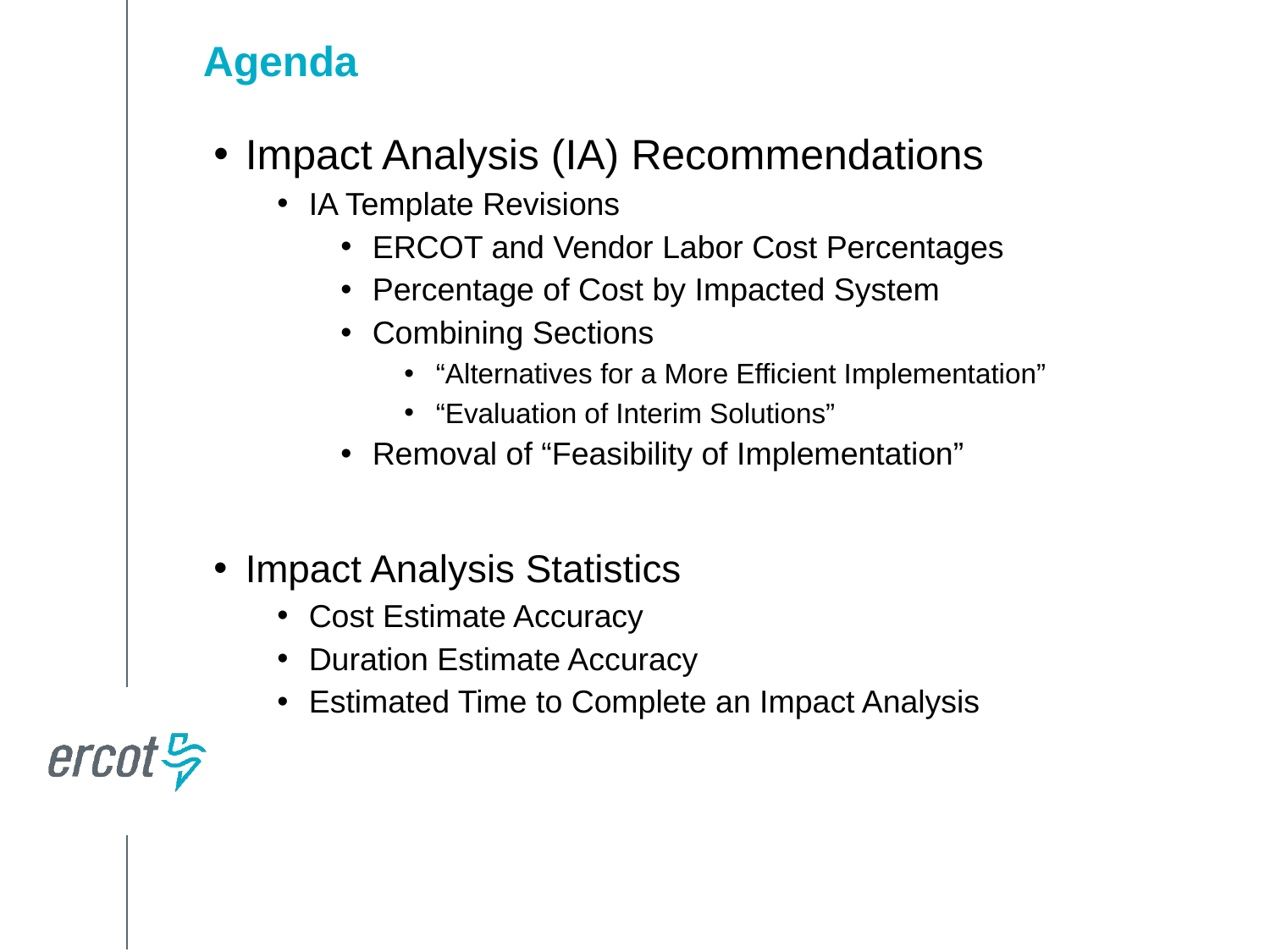

Agenda
Impact Analysis (IA) Recommendations
IA Template Revisions
ERCOT and Vendor Labor Cost Percentages
Percentage of Cost by Impacted System
Combining Sections
“Alternatives for a More Efficient Implementation”
“Evaluation of Interim Solutions”
Removal of “Feasibility of Implementation”

Impact Analysis Statistics
Cost Estimate Accuracy
Duration Estimate Accuracy
Estimated Time to Complete an Impact Analysis